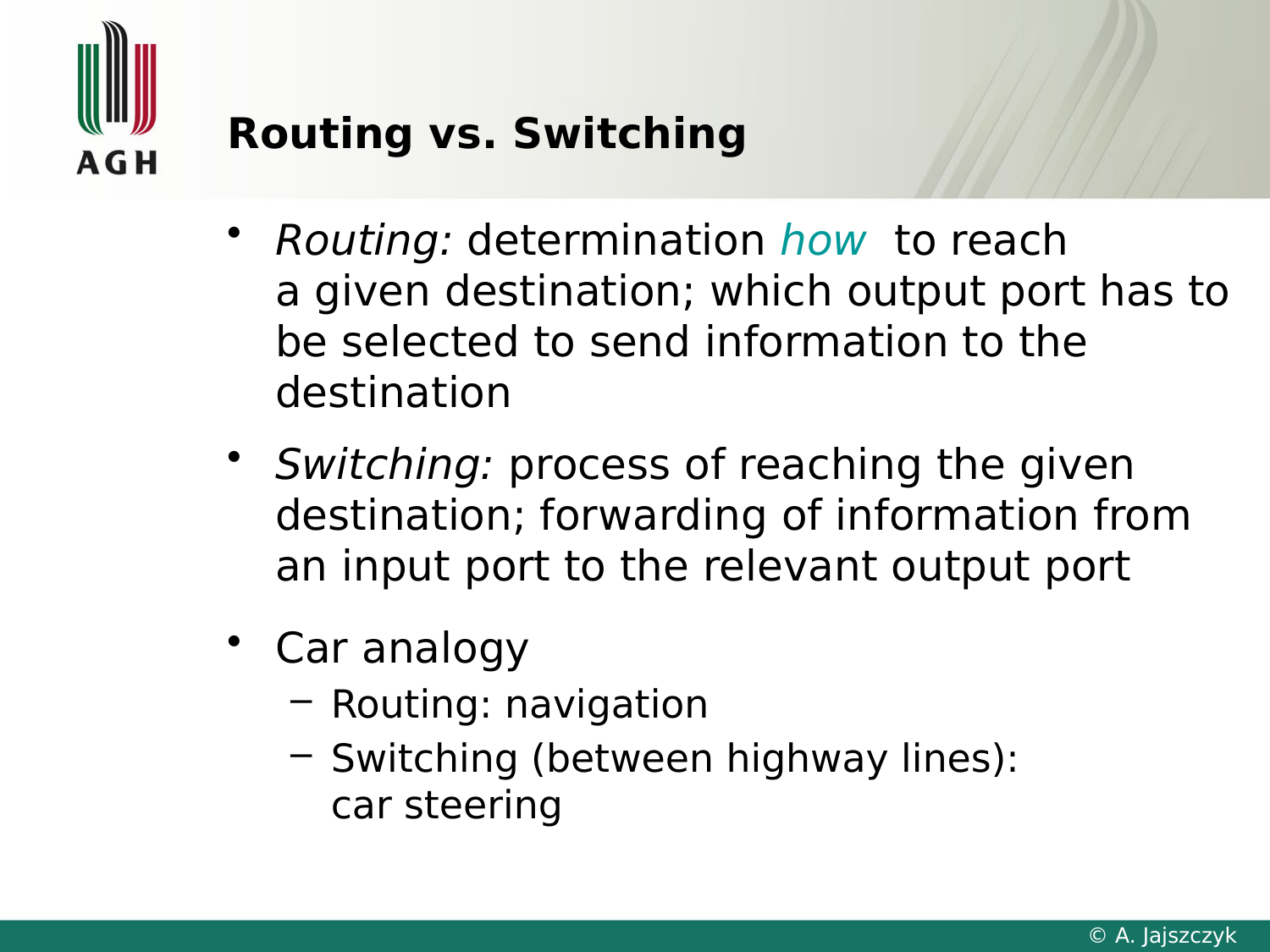

# Routing vs. Switching
Routing: determination how  to reach
a given destination; which output port has to be selected to send information to the destination
Switching: process of reaching the given destination; forwarding of information from an input port to the relevant output port
Car analogy
Routing: navigation
Switching (between highway lines):
car steering